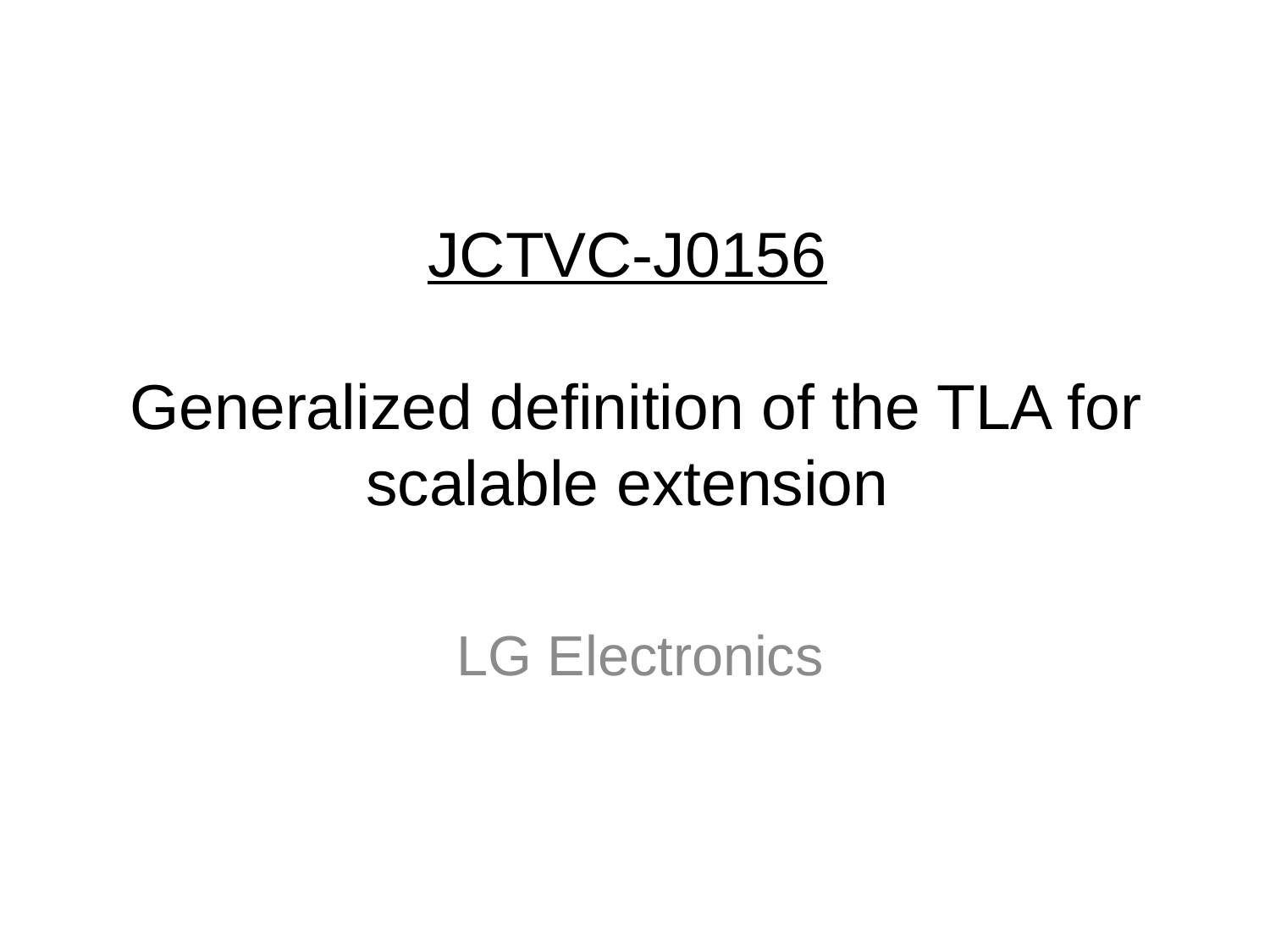

# JCTVC-J0156 Generalized definition of the TLA for scalable extension
LG Electronics